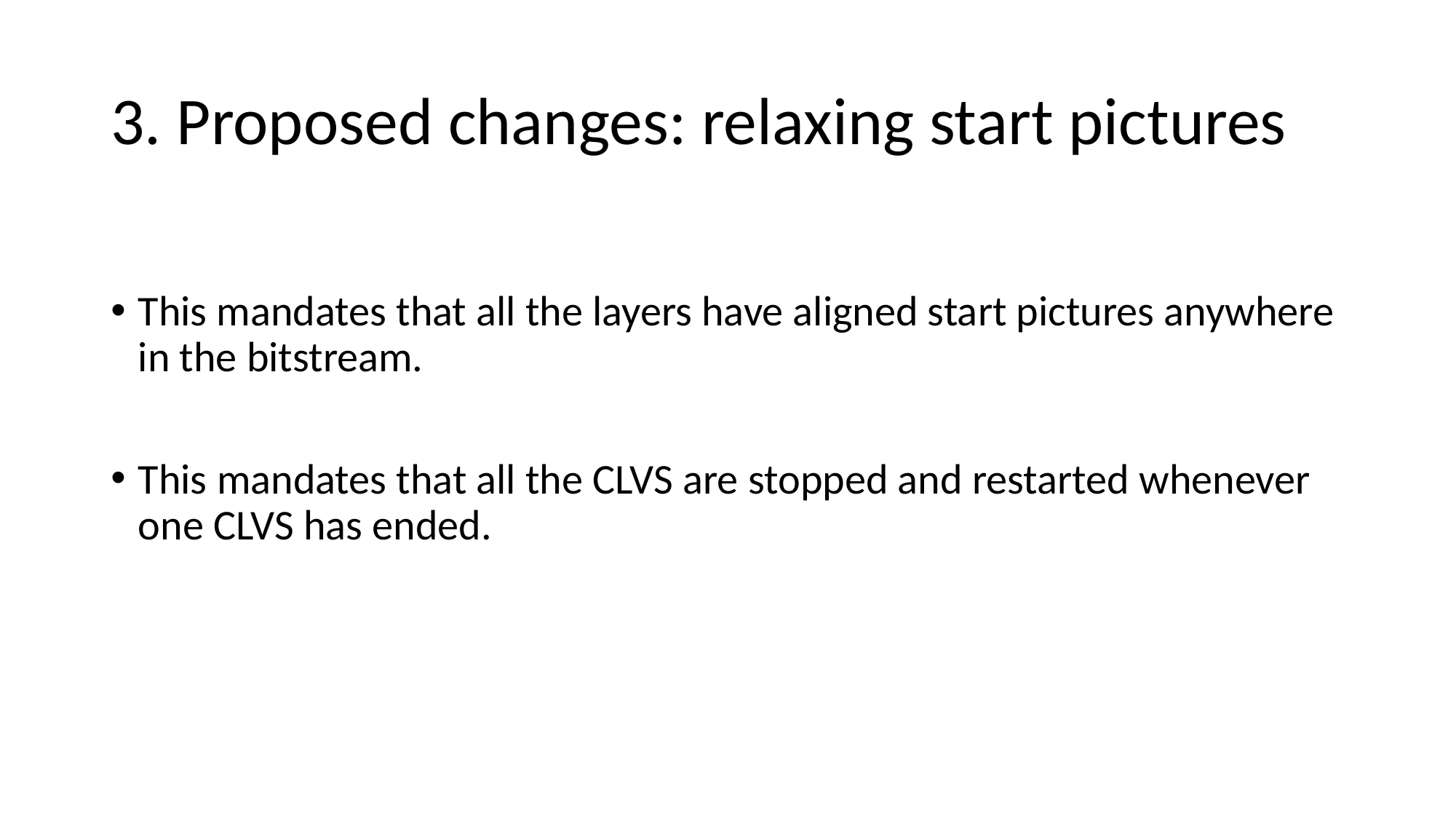

# 3. Proposed changes: relaxing start pictures

This mandates that all the layers have aligned start pictures anywhere in the bitstream.

This mandates that all the CLVS are stopped and restarted whenever one CLVS has ended.